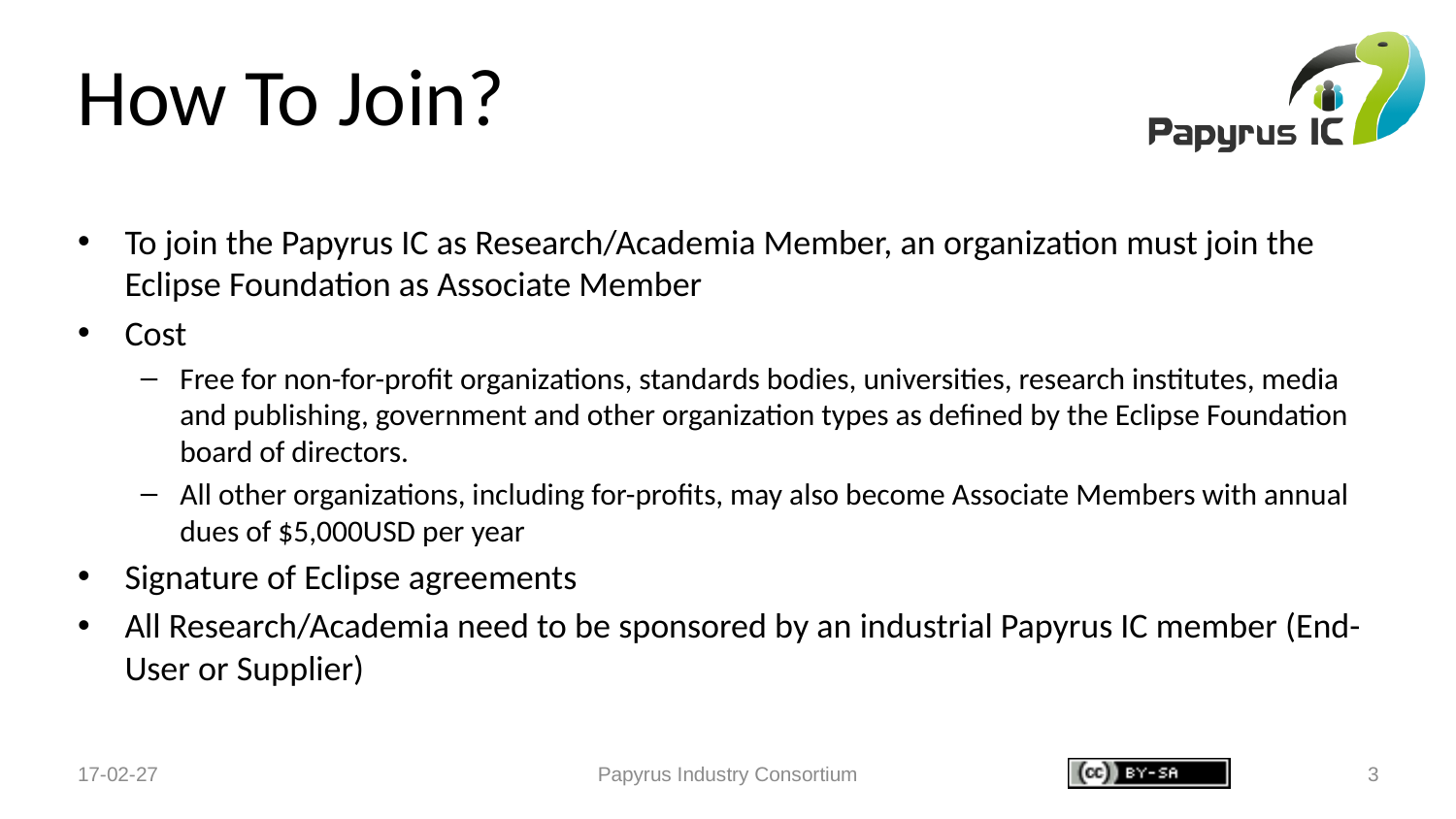

# How To Join?
To join the Papyrus IC as Research/Academia Member, an organization must join the Eclipse Foundation as Associate Member
Cost
Free for non-for-profit organizations, standards bodies, universities, research institutes, media and publishing, government and other organization types as defined by the Eclipse Foundation board of directors.
All other organizations, including for-profits, may also become Associate Members with annual dues of $5,000USD per year
Signature of Eclipse agreements
All Research/Academia need to be sponsored by an industrial Papyrus IC member (End-User or Supplier)
17-02-27
Papyrus Industry Consortium
3